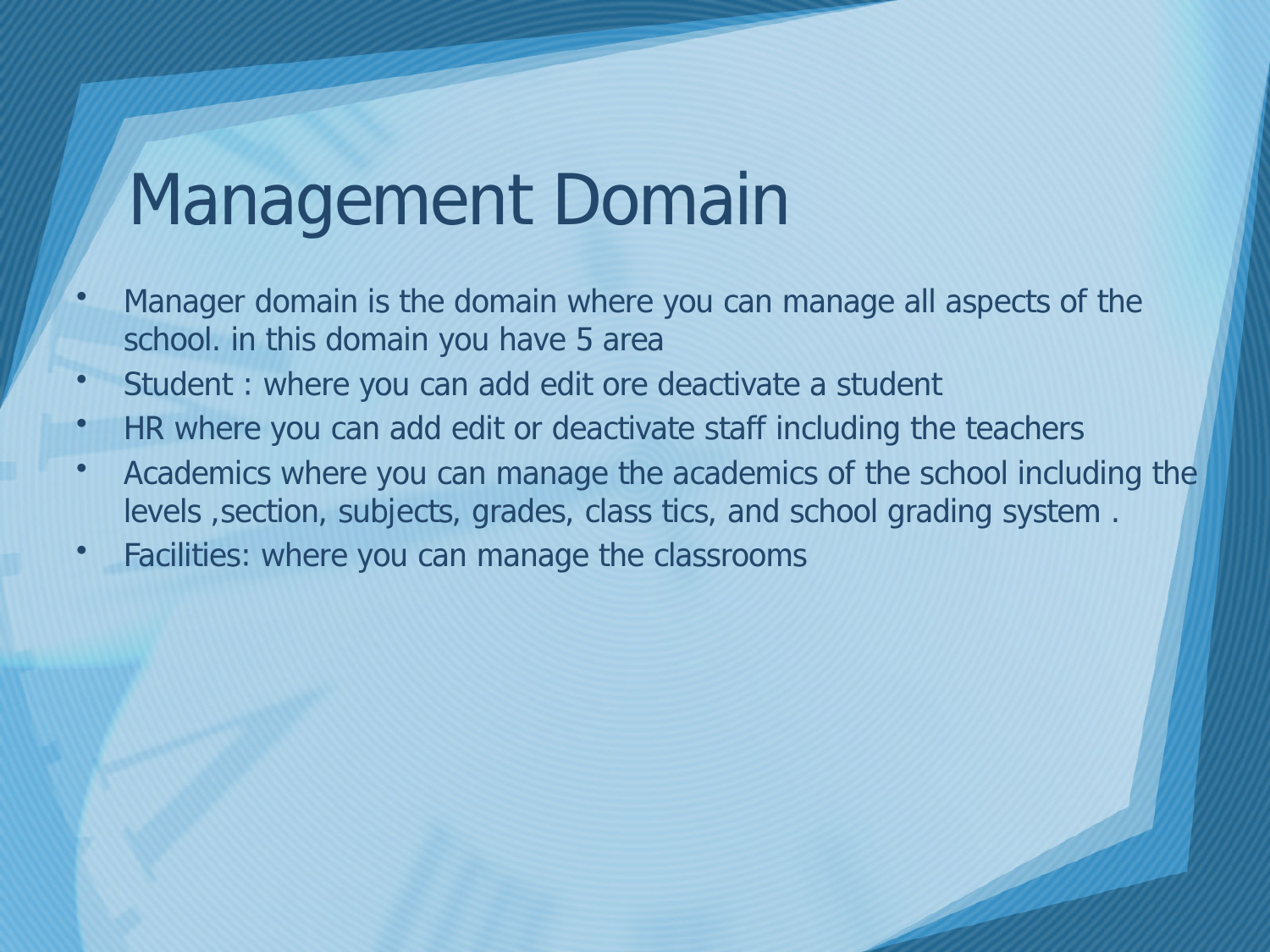

Management Domain
Manager domain is the domain where you can manage all aspects of the school. in this domain you have 5 area
Student : where you can add edit ore deactivate a student
HR where you can add edit or deactivate staff including the teachers
Academics where you can manage the academics of the school including the levels ,section, subjects, grades, class tics, and school grading system .
Facilities: where you can manage the classrooms